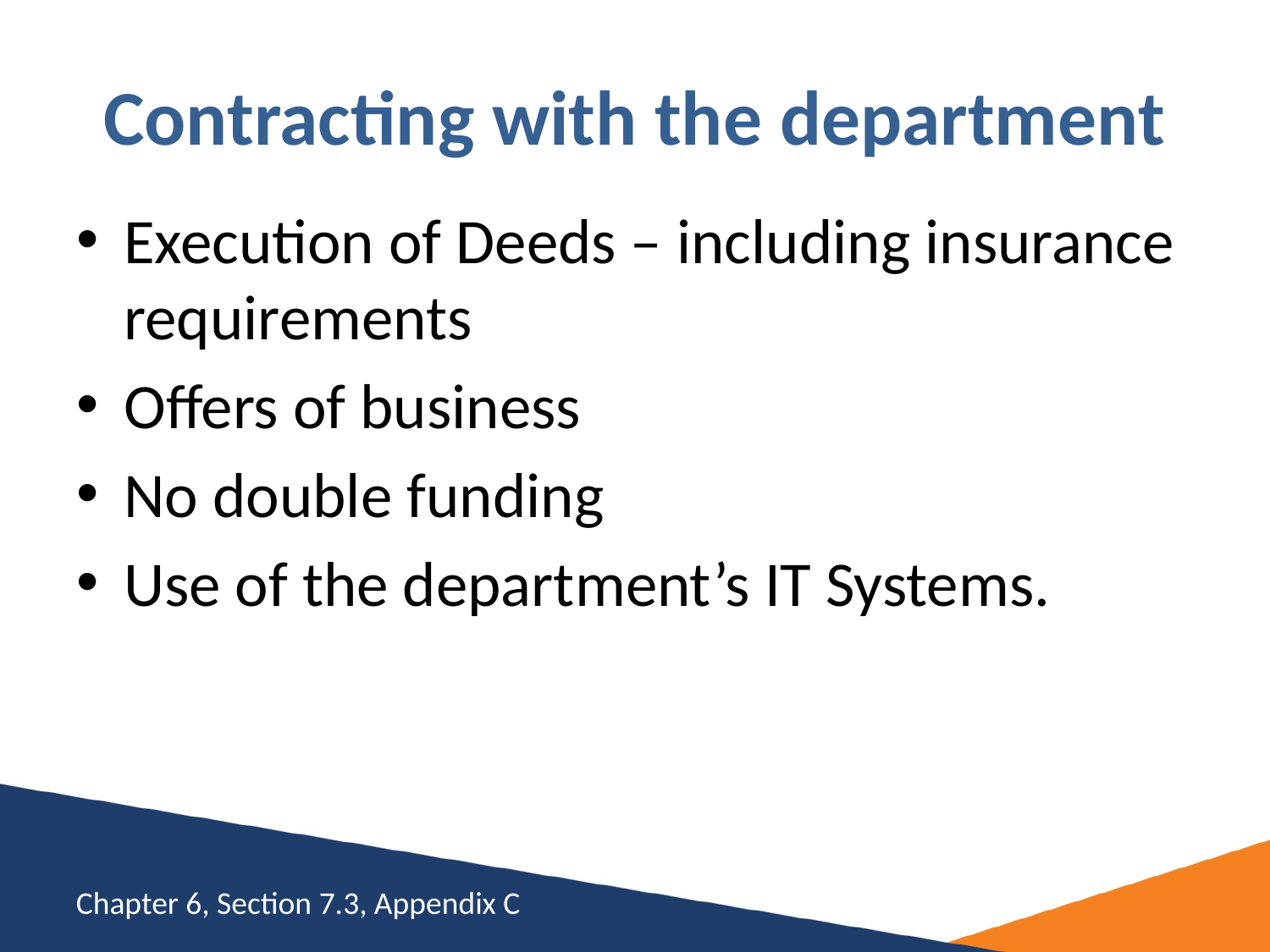

# Contracting with the department
Execution of Deeds – including insurance requirements
Offers of business
No double funding
Use of the department’s IT Systems.

Chapter 6, Section 7.3, Appendix C